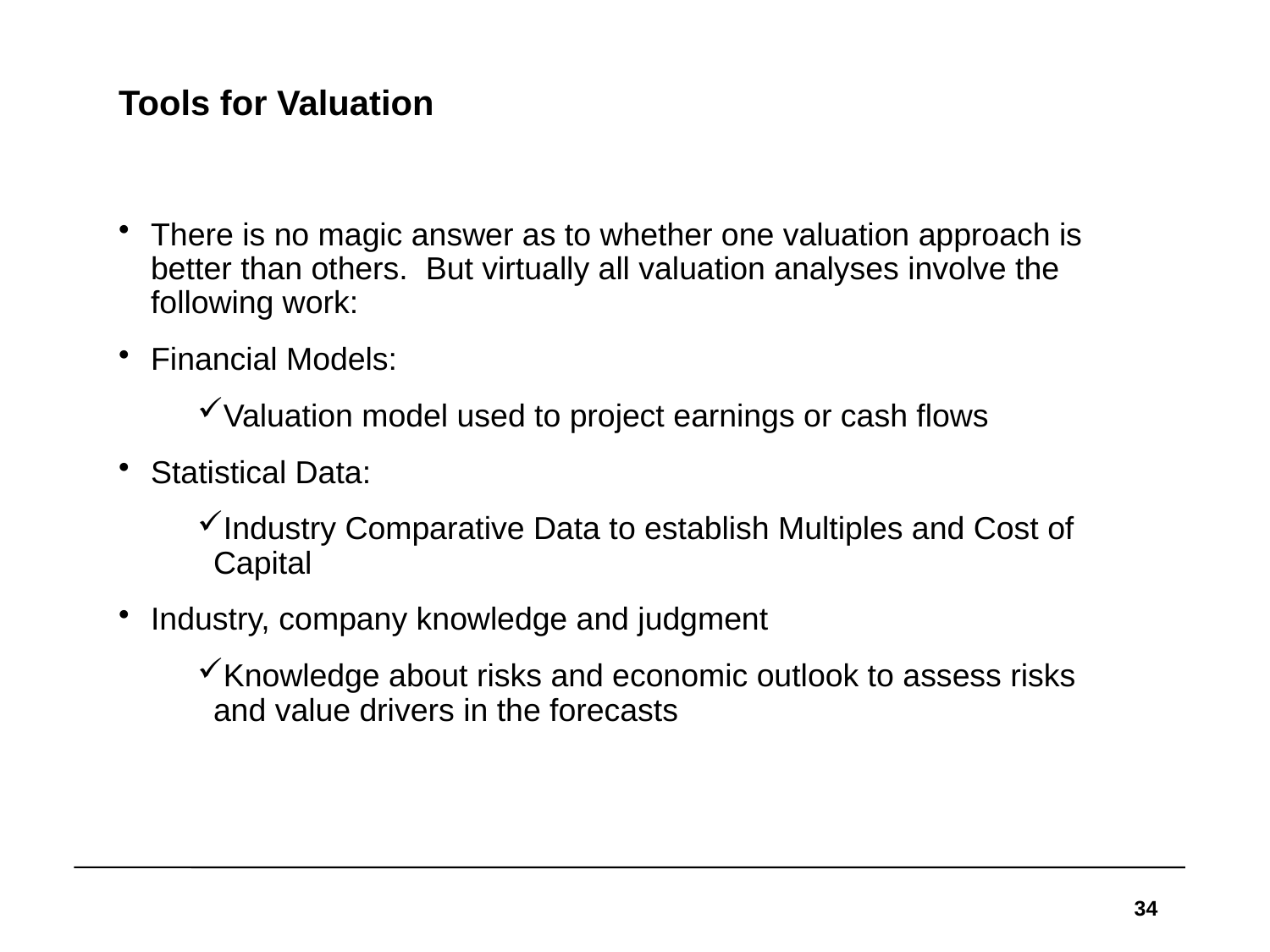

# Tools for Valuation
There is no magic answer as to whether one valuation approach is better than others.  But virtually all valuation analyses involve the following work:
Financial Models:
Valuation model used to project earnings or cash flows
Statistical Data:
Industry Comparative Data to establish Multiples and Cost of Capital
Industry, company knowledge and judgment
Knowledge about risks and economic outlook to assess risks and value drivers in the forecasts